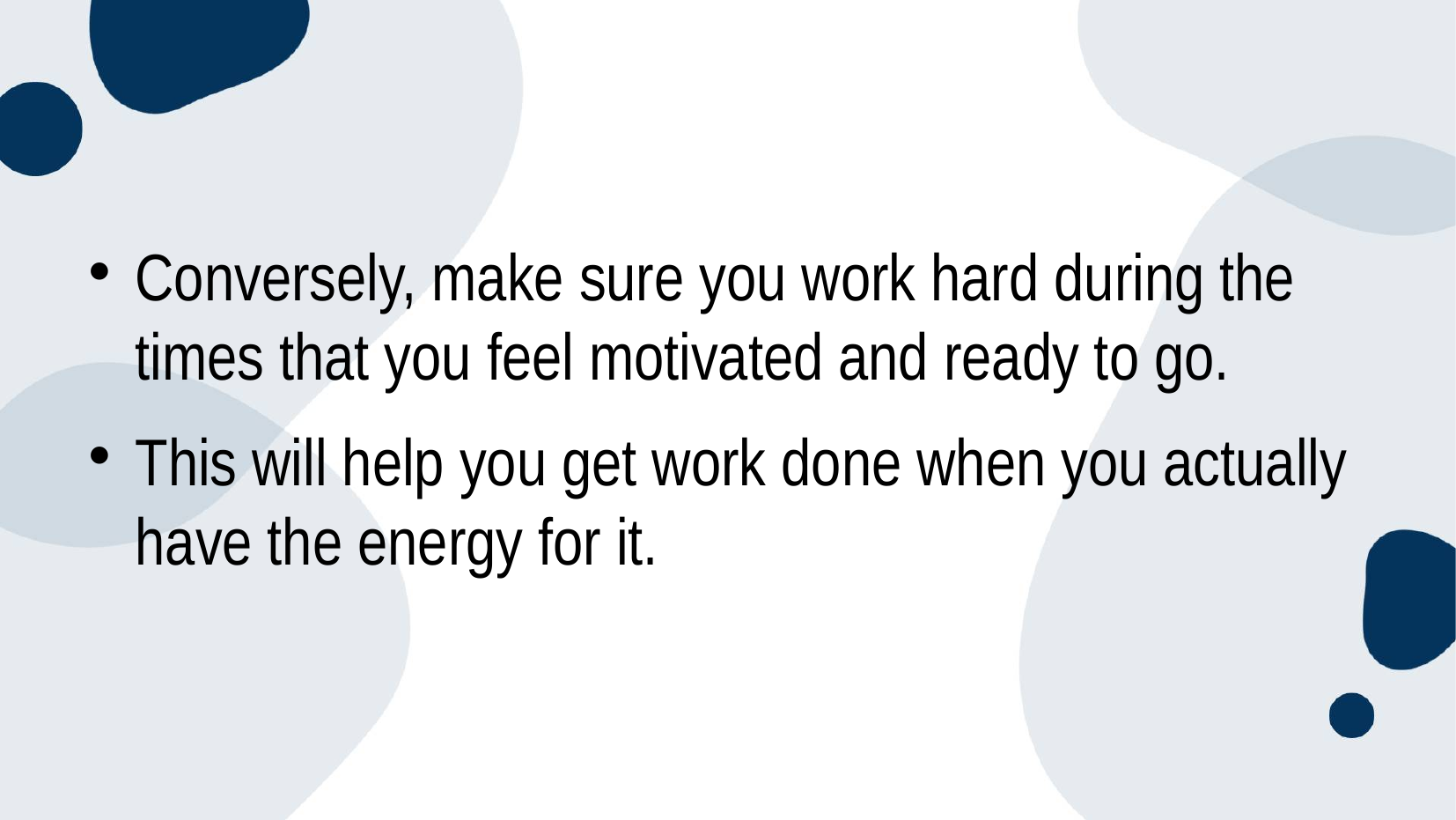

Conversely, make sure you work hard during the times that you feel motivated and ready to go.
This will help you get work done when you actually have the energy for it.